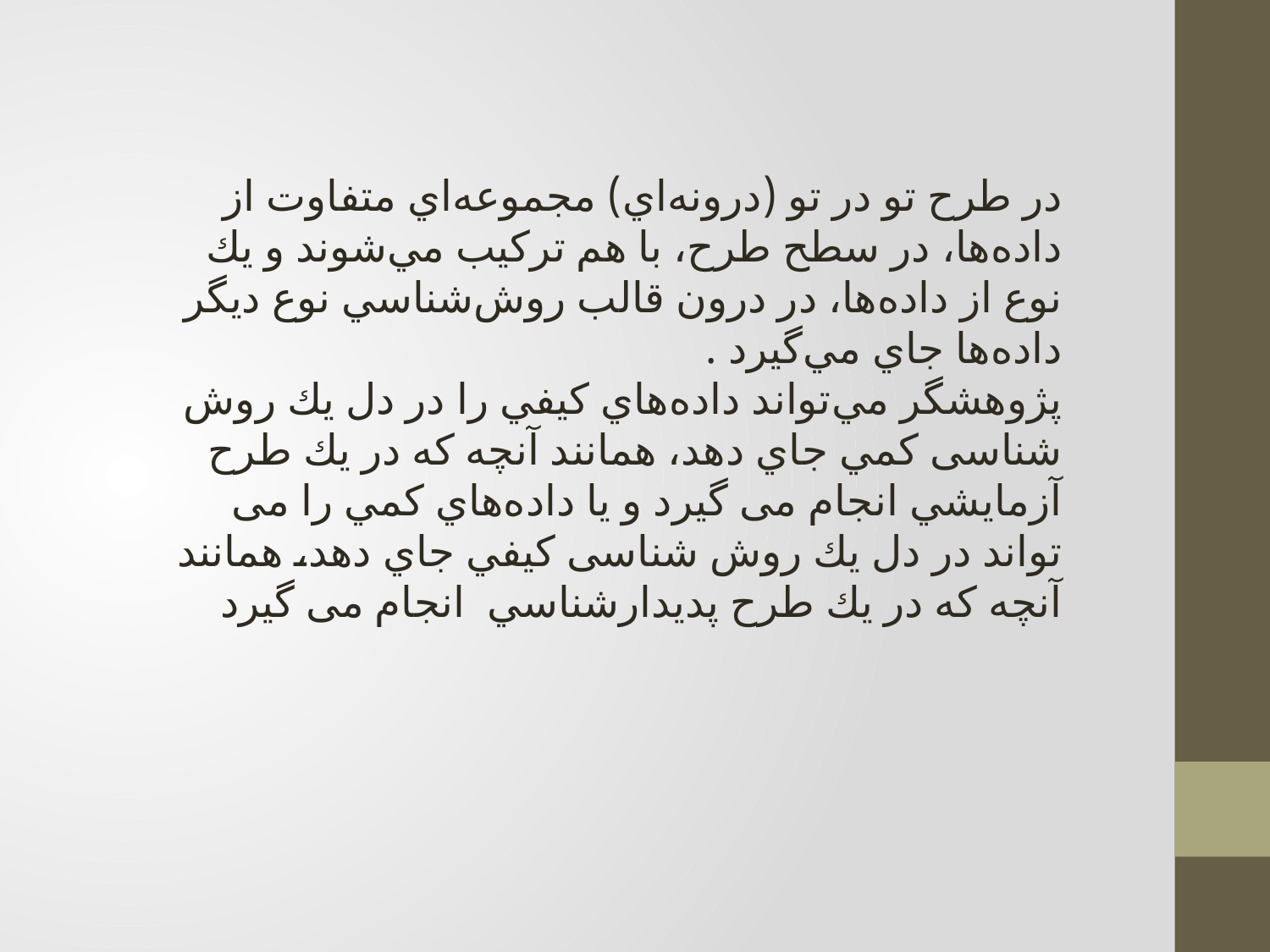

در طرح تو در تو (درونه‌اي) مجموعه‌اي متفاوت از داده‌ها، در سطح طرح، با هم تركيب مي‌شوند و يك نوع از داده‌ها، در درون قالب روش‌شناسي نوع ديگر داده‌ها جاي مي‌گيرد .
پژوهشگر مي‌تواند داده‌هاي كيفي را در دل يك روش شناسی كمي جاي دهد، همانند آنچه که در يك طرح آزمايشي انجام می گیرد و يا داده‌هاي كمي را می تواند در دل يك روش شناسی كيفي جاي دهد، همانند آنچه که در يك طرح پديدارشناسي  انجام می گیرد